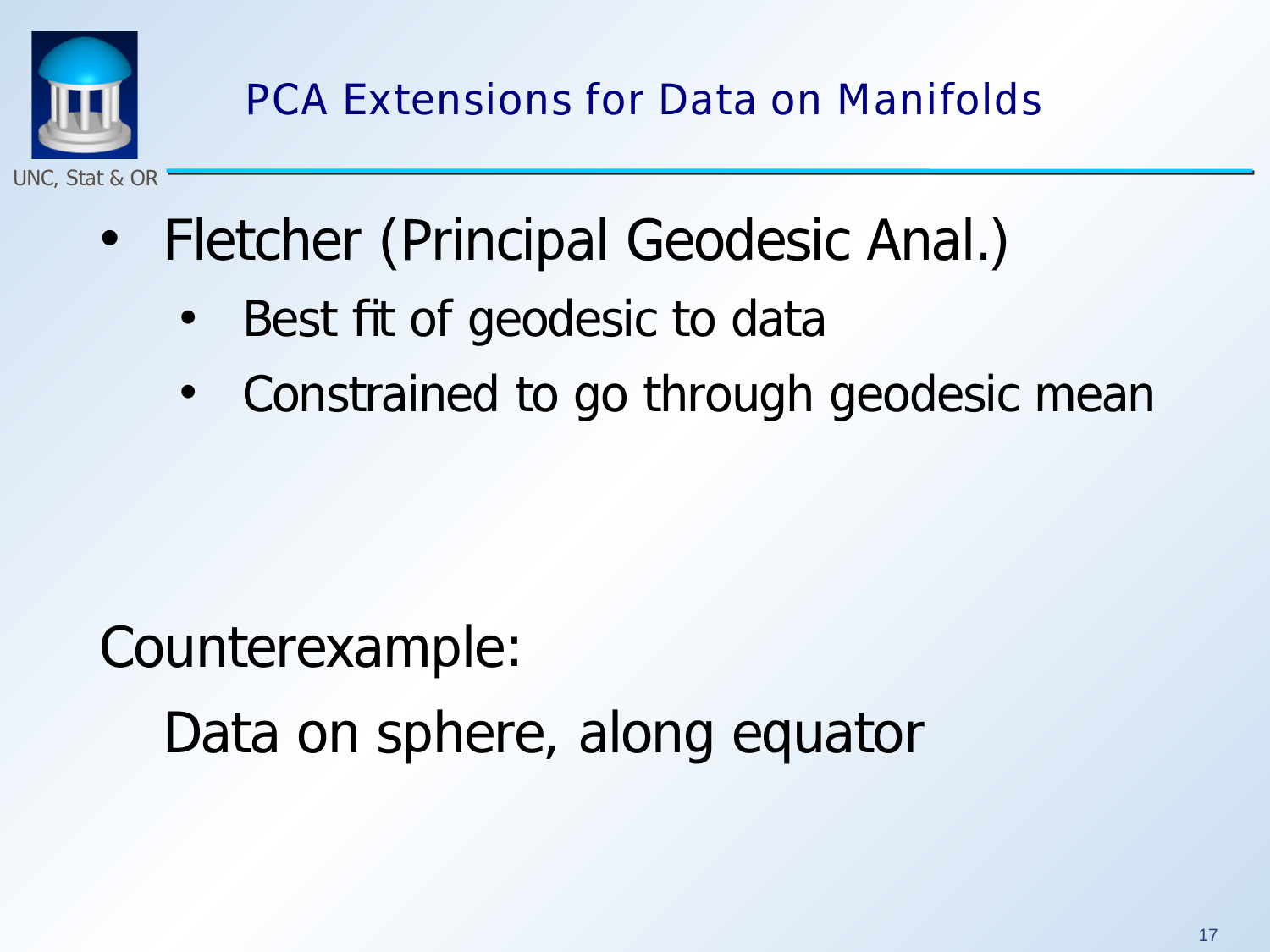

# PCA Extensions for Data on Manifolds
Fletcher (Principal Geodesic Anal.)
Best fit of geodesic to data
Constrained to go through geodesic mean

Counterexample:
	Data on sphere, along equator